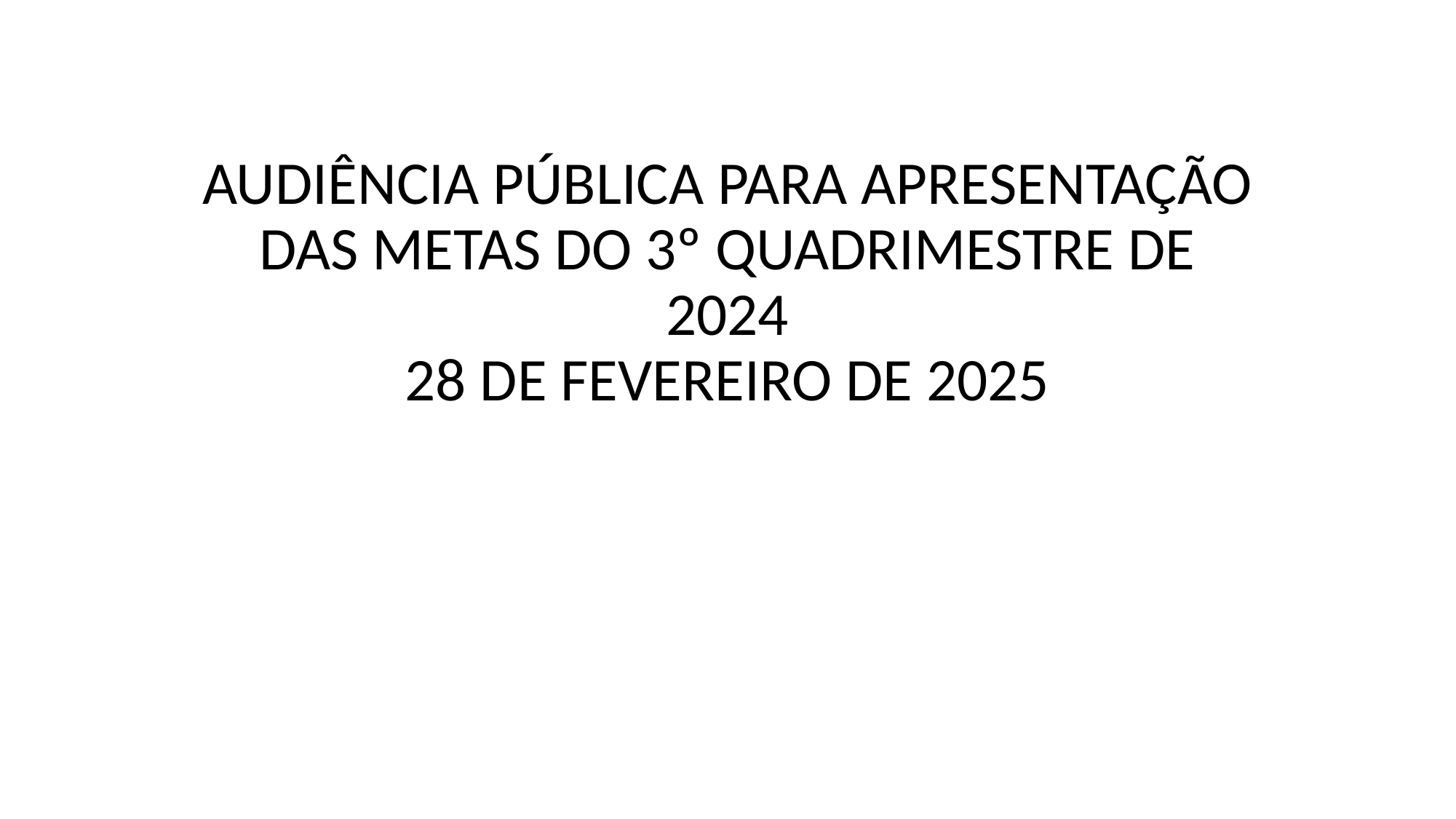

# AUDIÊNCIA PÚBLICA PARA APRESENTAÇÃO DAS METAS DO 3º QUADRIMESTRE DE 2024 28 DE FEVEREIRO DE 2025